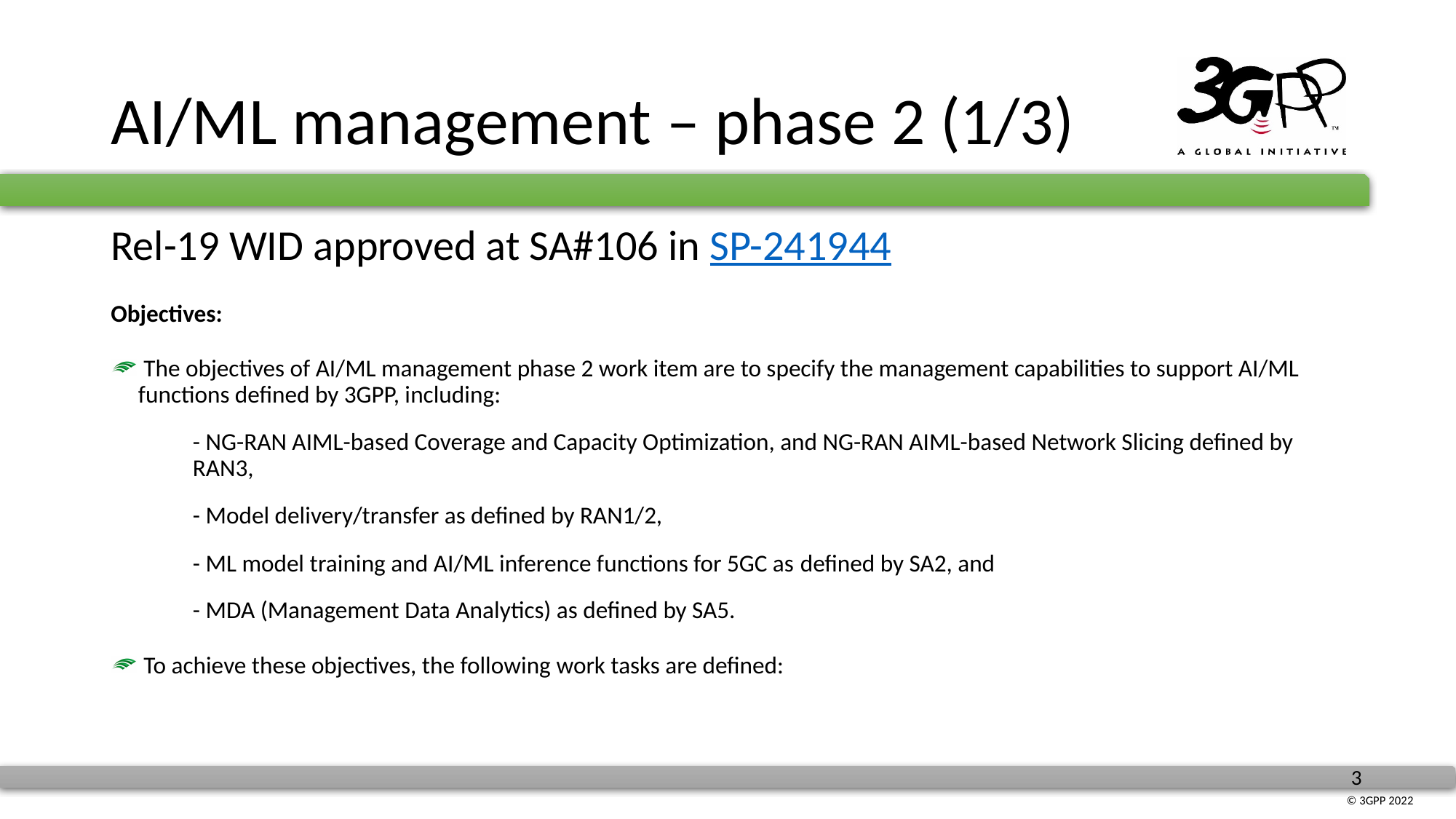

# AI/ML management – phase 2 (1/3)
Rel-19 WID approved at SA#106 in SP-241944
Objectives:
 The objectives of AI/ML management phase 2 work item are to specify the management capabilities to support AI/ML functions defined by 3GPP, including:
- NG-RAN AIML-based Coverage and Capacity Optimization, and NG-RAN AIML-based Network Slicing defined by RAN3,
- Model delivery/transfer as defined by RAN1/2,
- ML model training and AI/ML inference functions for 5GC as defined by SA2, and
- MDA (Management Data Analytics) as defined by SA5.
 To achieve these objectives, the following work tasks are defined: